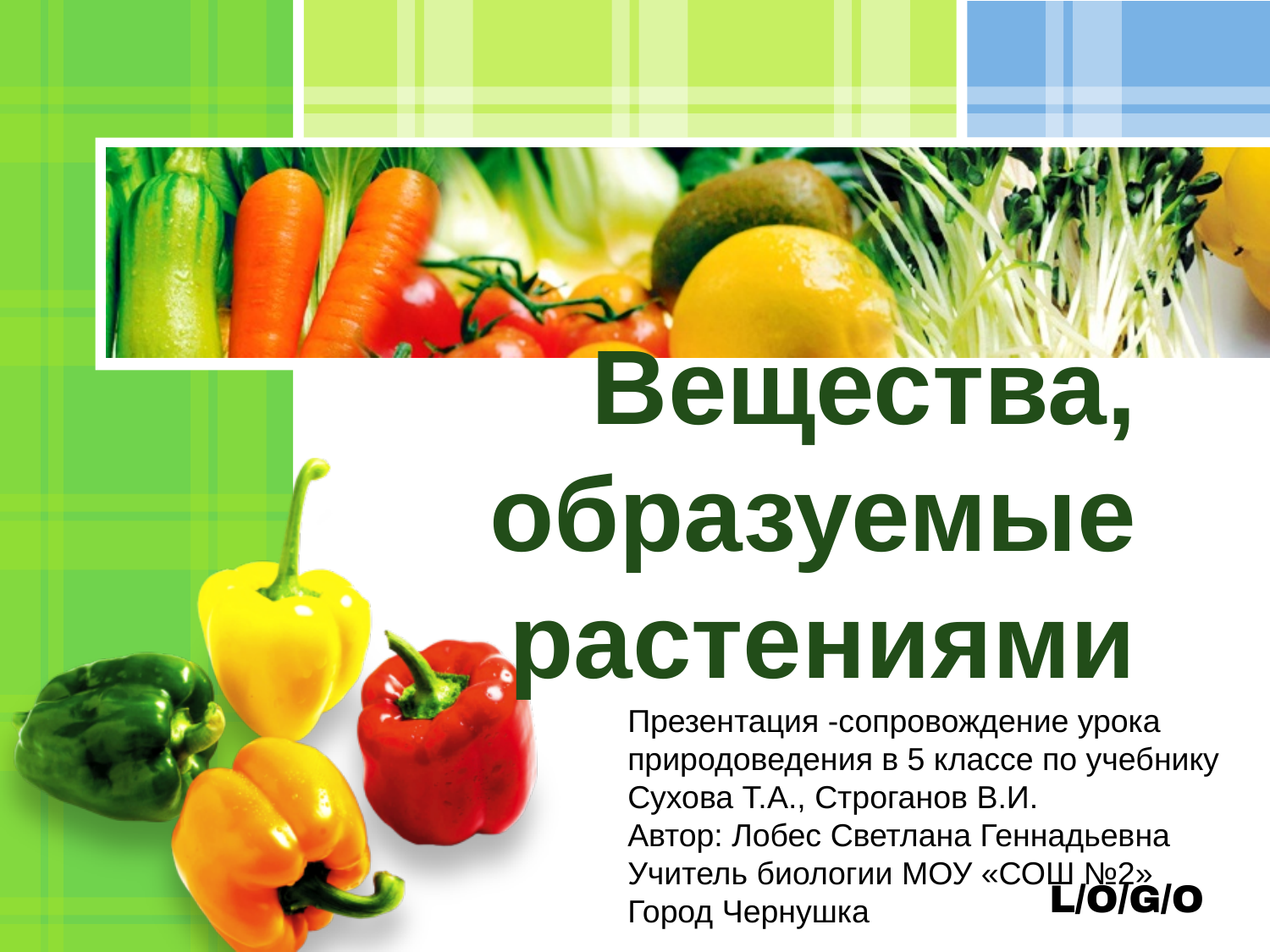

# Вещества, образуемые растениями

Презентация -сопровождение урока природоведения в 5 классе по учебнику Сухова Т.А., Строганов В.И.
Автор: Лобес Светлана Геннадьевна
Учитель биологии МОУ «СОШ №2»
Город Чернушка